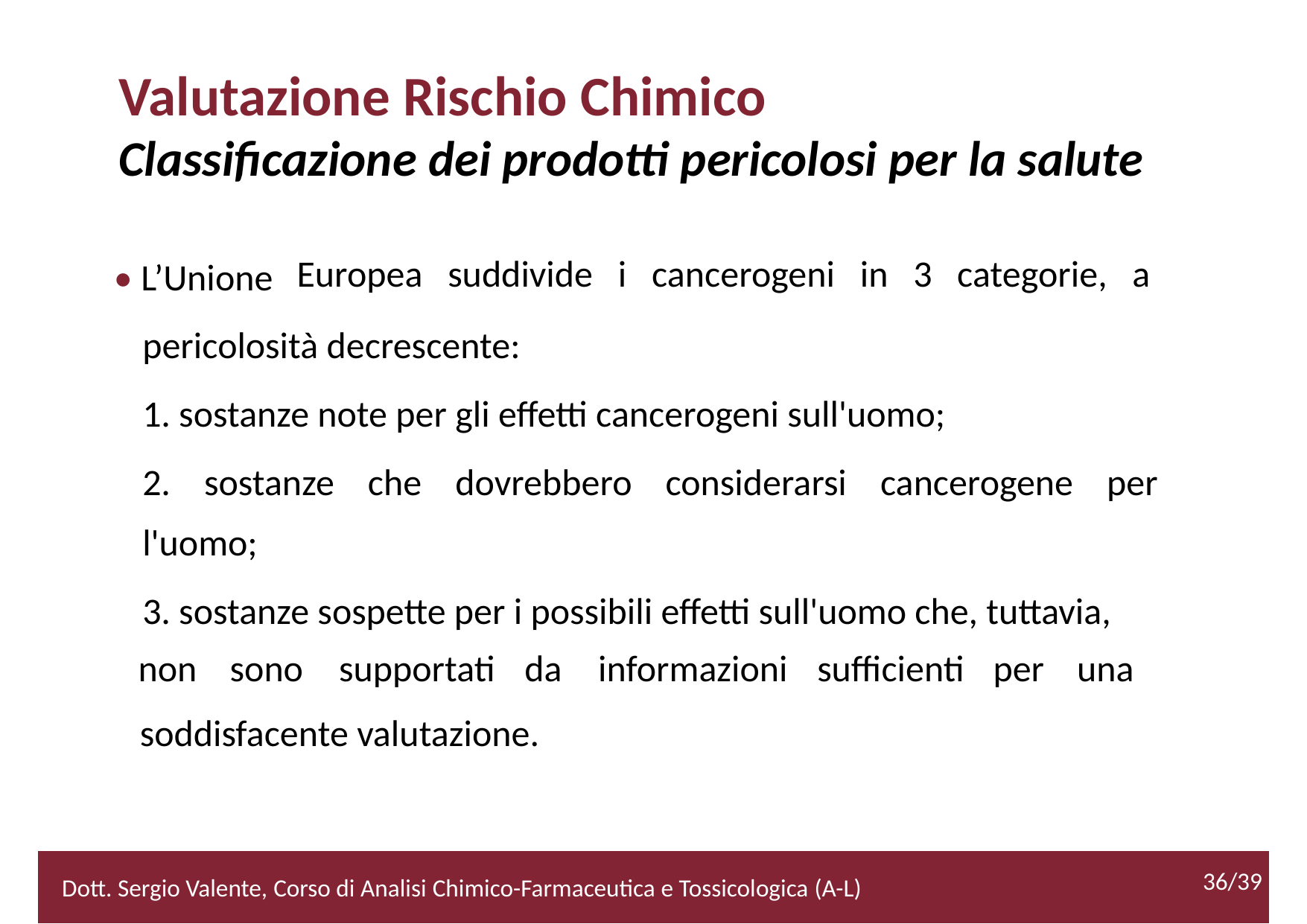

Valutazione Rischio Chimico
Classificazione dei prodotti pericolosi per la salute
• L’Unione
Europea   suddivide   i   cancerogeni   in   3   categorie,   a
pericolosità decrescente:

1. sostanze note per gli effetti cancerogeni sull'uomo;

2.    sostanze    che    dovrebbero    considerarsi    cancerogene    per

l'uomo;

3. sostanze sospette per i possibili effetti sull'uomo che, tuttavia,
non
sono
supportati
da
informazioni
sufficienti
per
una
	soddisfacente valutazione.

36/39
2/52
Dott. Sergio Valente, Corso di Analisi Chimico-Farmaceutica e Tossicologica (A-L)